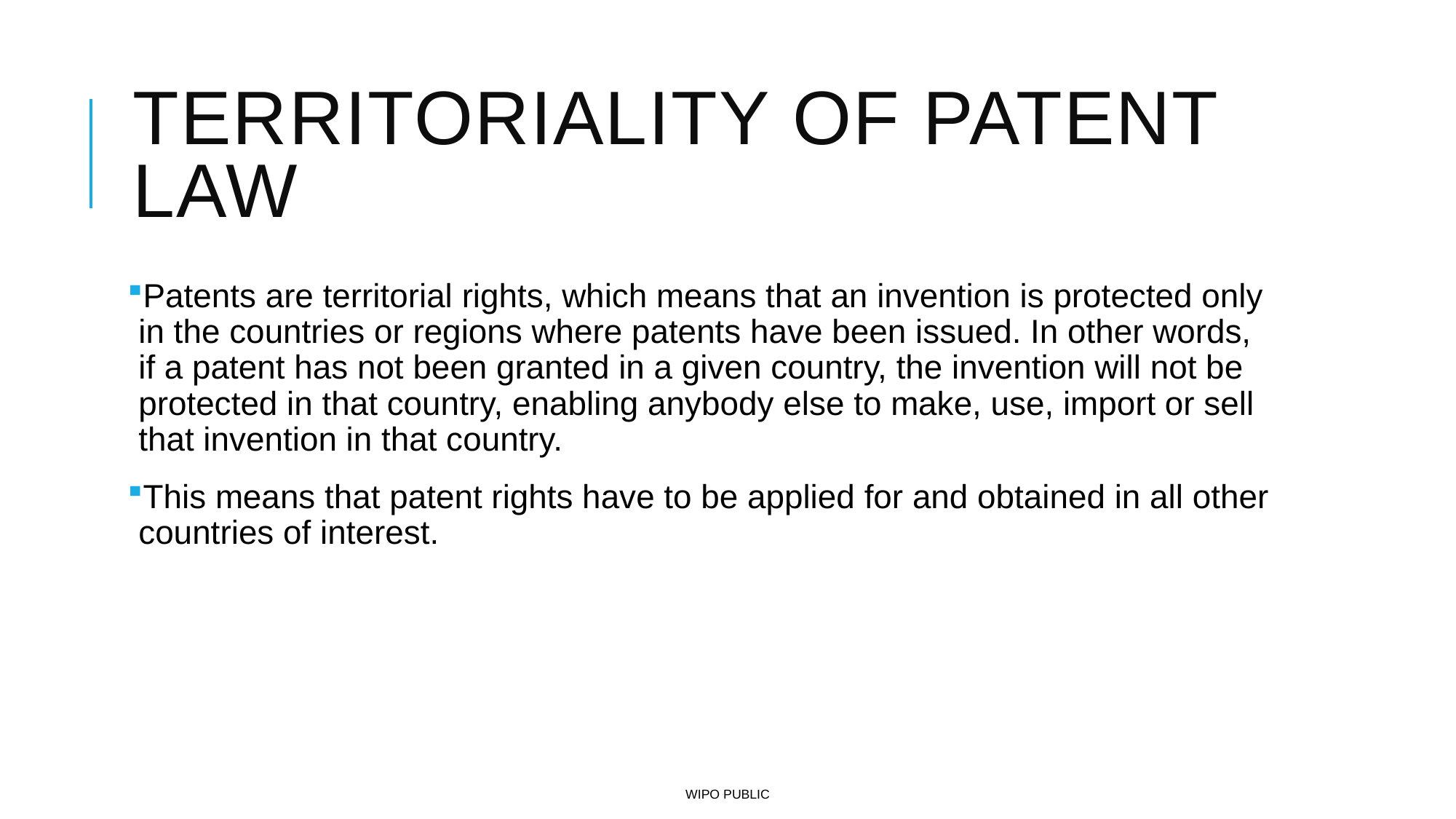

# Territoriality of patent law
Patents are territorial rights, which means that an invention is protected only in the countries or regions where patents have been issued. In other words, if a patent has not been granted in a given country, the invention will not be protected in that country, enabling anybody else to make, use, import or sell that invention in that country.
This means that patent rights have to be applied for and obtained in all other countries of interest.